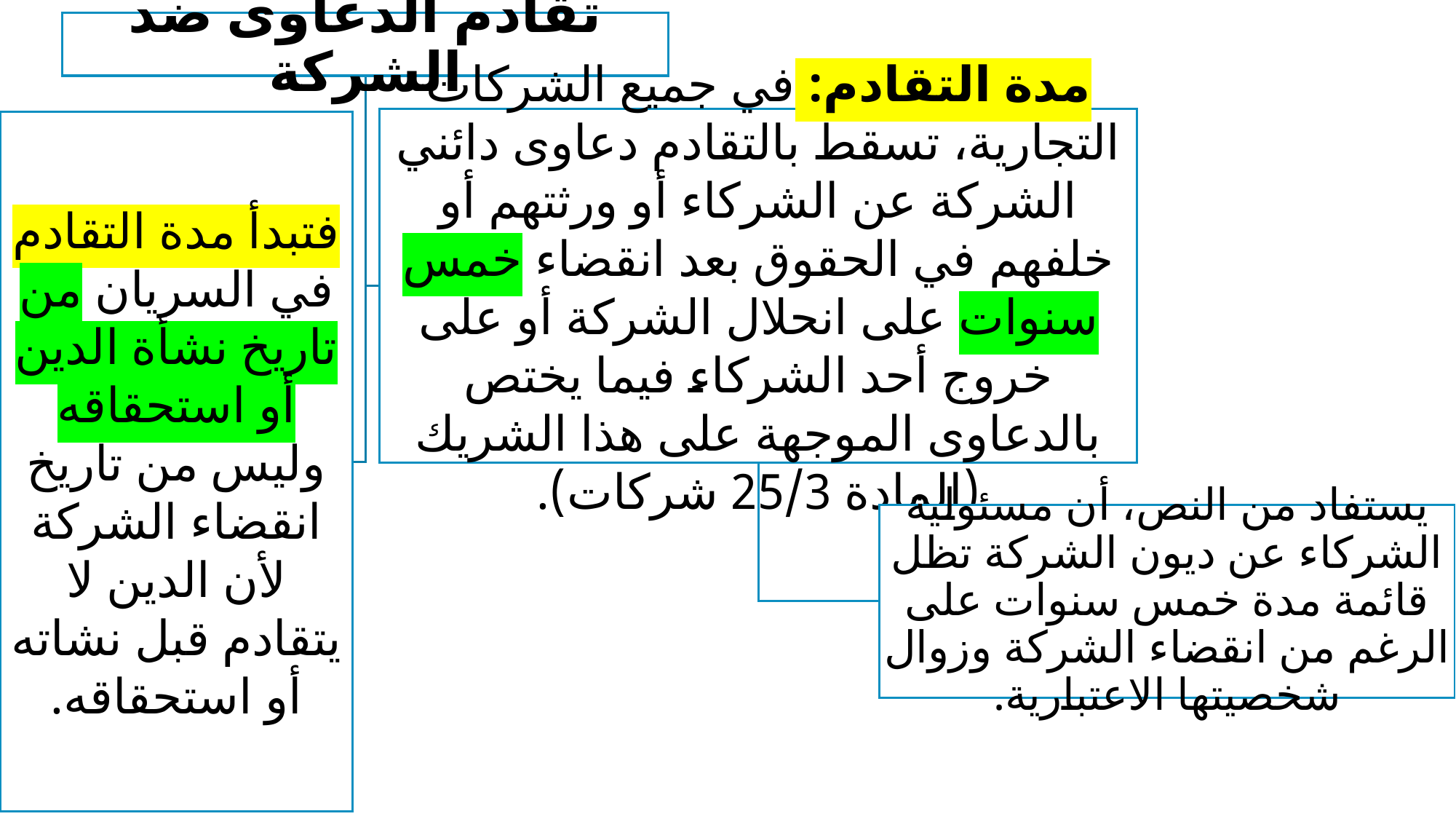

تقادم الدعاوى ضد الشركة
فتبدأ مدة التقادم في السريان من تاريخ نشأة الدين أو استحقاقه وليس من تاريخ انقضاء الشركة لأن الدين لا يتقادم قبل نشاته أو استحقاقه.
مدة التقادم: في جميع الشركات التجارية، تسقط بالتقادم دعاوى دائني الشركة عن الشركاء أو ورثتهم أو خلفهم في الحقوق بعد انقضاء خمس سنوات على انحلال الشركة أو على خروج أحد الشركاء فيما يختص بالدعاوى الموجهة على هذا الشريك (المادة 25/3 شركات).
يستفاد من النص، أن مسئولية الشركاء عن ديون الشركة تظل قائمة مدة خمس سنوات على الرغم من انقضاء الشركة وزوال شخصيتها الاعتبارية.